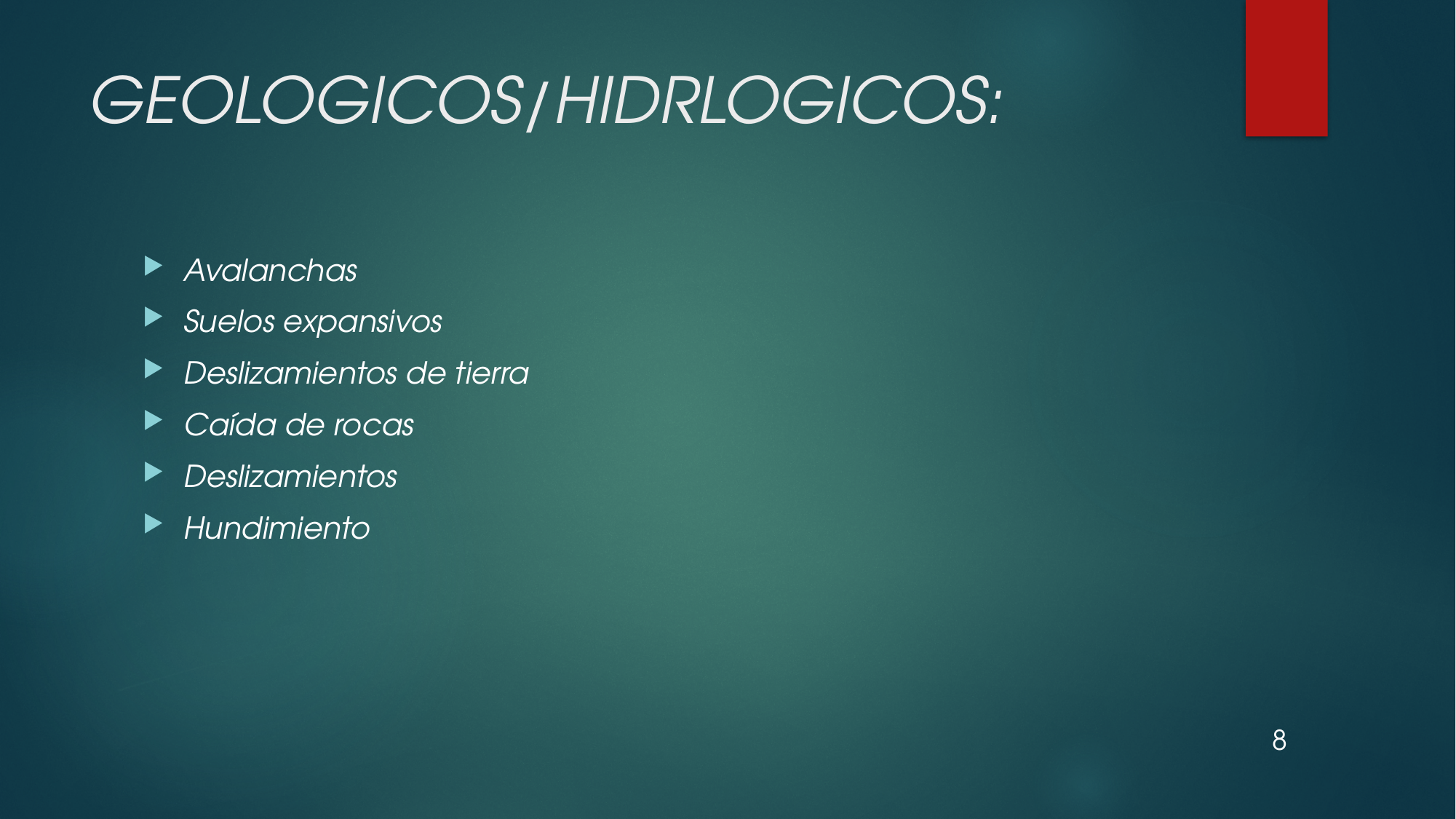

# GEOLOGICOS/HIDRLOGICOS:
Avalanchas
Suelos expansivos
Deslizamientos de tierra
Caída de rocas
Deslizamientos
Hundimiento

8